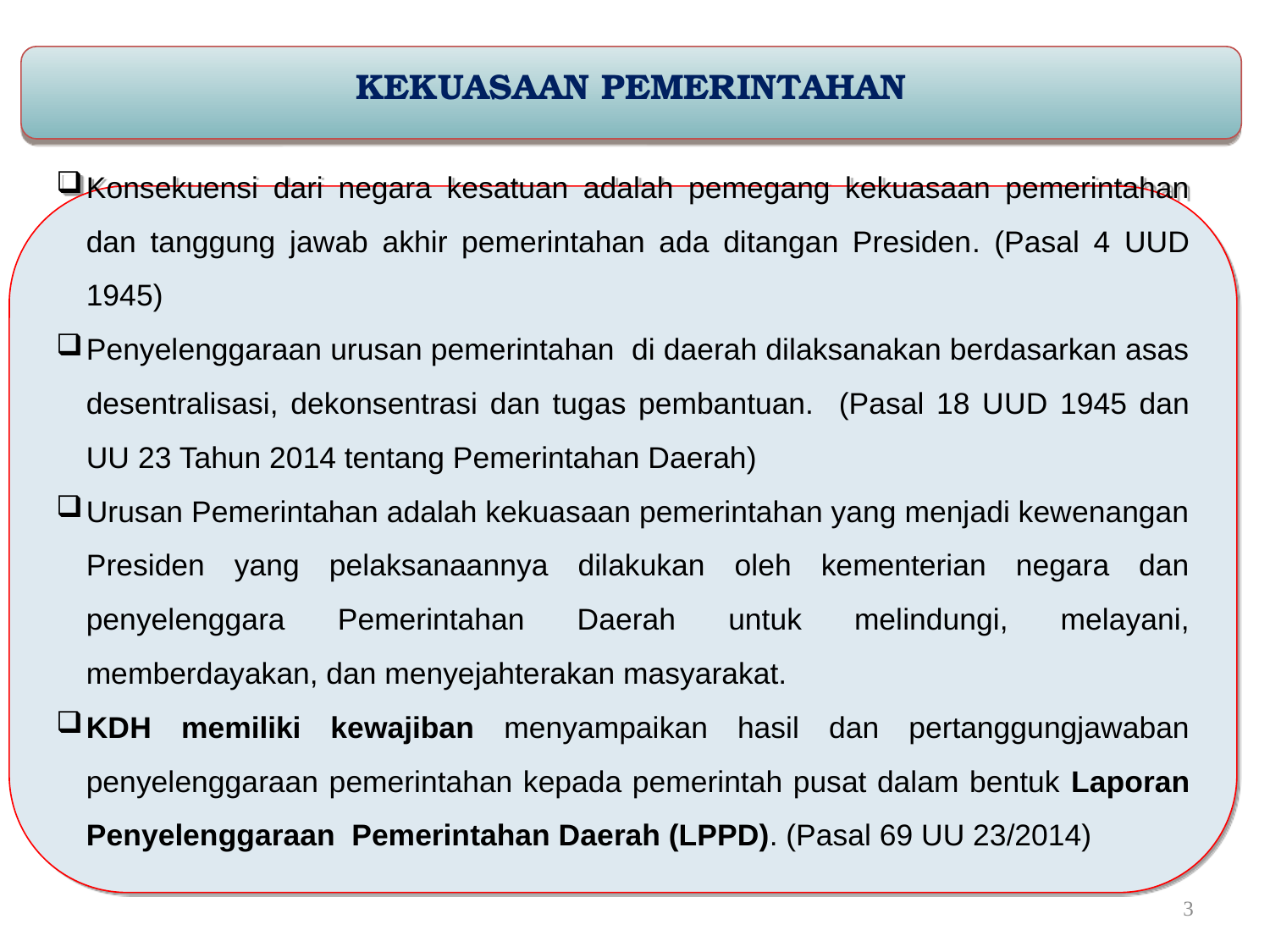

KEKUASAAN PEMERINTAHAN

Konsekuensi dari negara kesatuan adalah pemegang kekuasaan pemerintahan dan tanggung jawab akhir pemerintahan ada ditangan Presiden. (Pasal 4 UUD 1945)
Penyelenggaraan urusan pemerintahan  di daerah dilaksanakan berdasarkan asas desentralisasi, dekonsentrasi dan tugas pembantuan.  (Pasal 18 UUD 1945 dan UU 23 Tahun 2014 tentang Pemerintahan Daerah)
Urusan Pemerintahan adalah kekuasaan pemerintahan yang menjadi kewenangan Presiden yang pelaksanaannya dilakukan oleh kementerian negara dan penyelenggara Pemerintahan Daerah untuk melindungi, melayani, memberdayakan, dan menyejahterakan masyarakat.
KDH memiliki kewajiban menyampaikan hasil dan pertanggungjawaban penyelenggaraan pemerintahan kepada pemerintah pusat dalam bentuk Laporan Penyelenggaraan  Pemerintahan Daerah (LPPD). (Pasal 69 UU 23/2014)

3